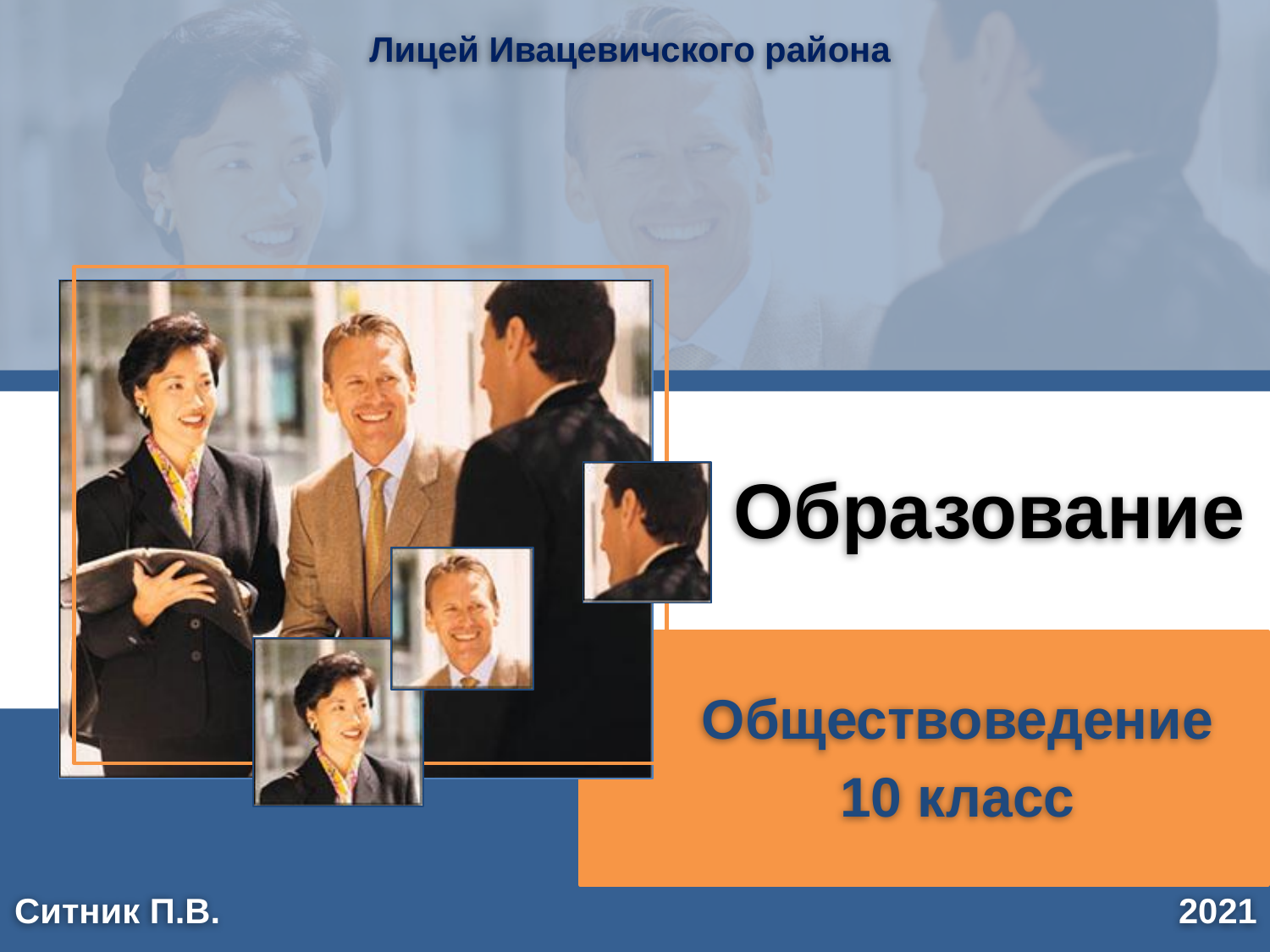

Лицей Ивацевичского района
# Образование
Обществоведение
10 класс
2021
Ситник П.В.